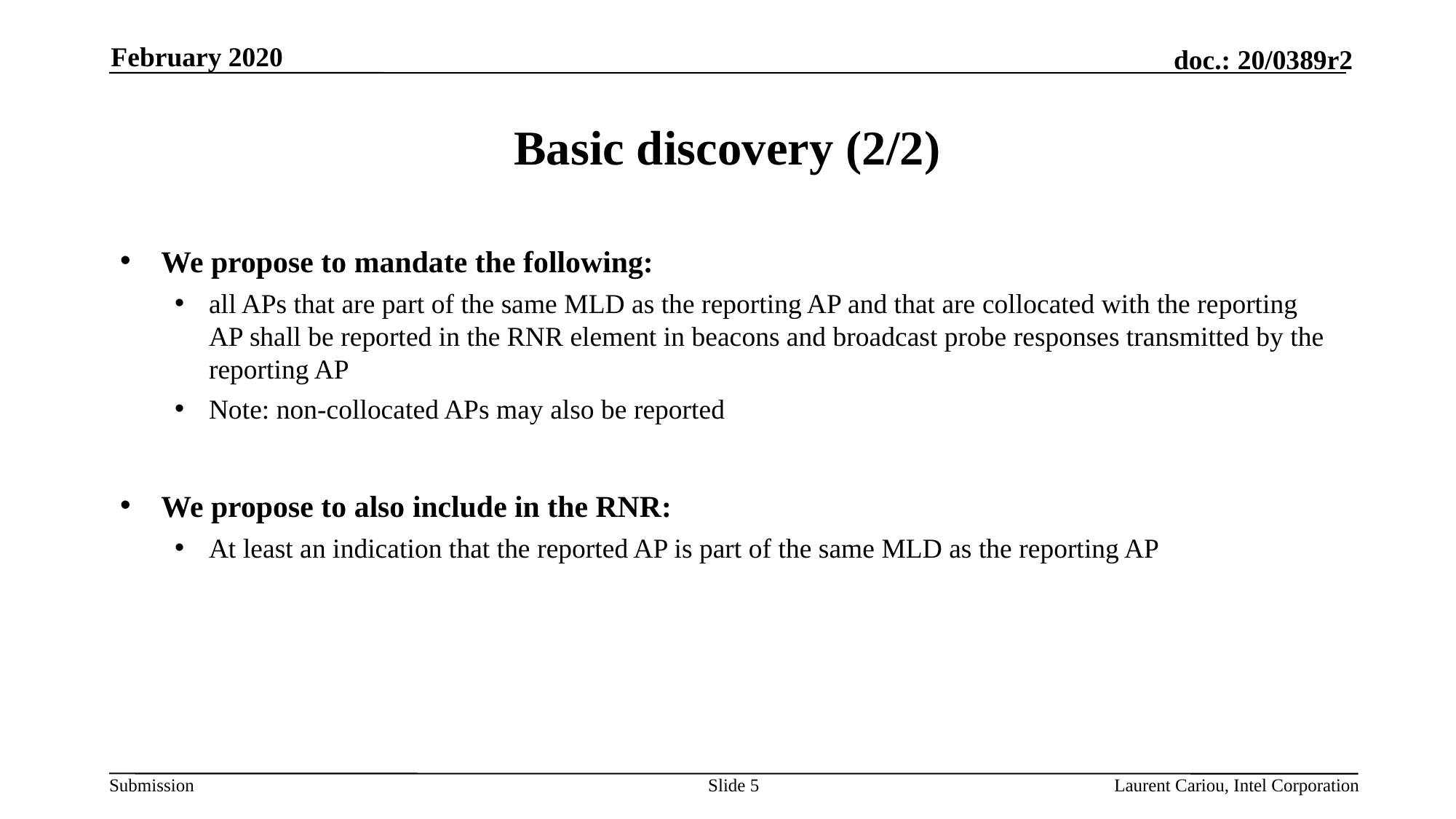

February 2020
# Basic discovery (2/2)
We propose to mandate the following:
all APs that are part of the same MLD as the reporting AP and that are collocated with the reporting AP shall be reported in the RNR element in beacons and broadcast probe responses transmitted by the reporting AP
Note: non-collocated APs may also be reported

We propose to also include in the RNR:
At least an indication that the reported AP is part of the same MLD as the reporting AP

Slide 5
Laurent Cariou, Intel Corporation